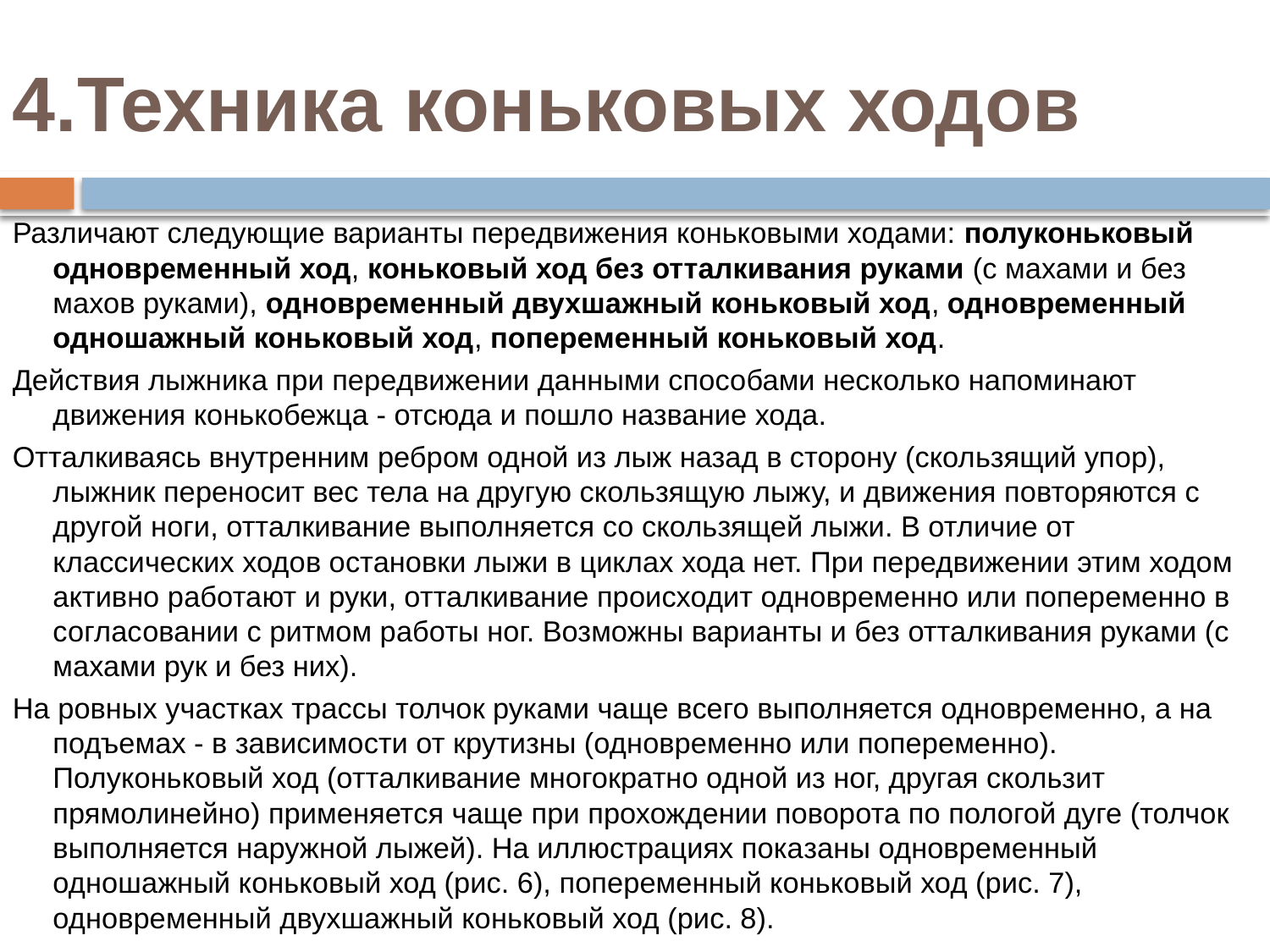

# 4.Техника коньковых ходов
Различают следующие варианты передвижения коньковыми ходами: полуконьковый одновременный ход, коньковый ход без отталкивания руками (с махами и без махов руками), одновременный двухшажный коньковый ход, одновременный одношажный коньковый ход, попеременный коньковый ход.
Действия лыжника при передвижении данными способами несколько напоминают движения конькобежца - отсюда и пошло название хода.
Отталкиваясь внутренним ребром одной из лыж назад в сторону (скользящий упор), лыжник переносит вес тела на другую скользящую лыжу, и движения повторяются с другой ноги, отталкивание выполняется со скользящей лыжи. В отличие от классических ходов остановки лыжи в циклах хода нет. При передвижении этим ходом активно работают и руки, отталкивание происходит одновременно или попеременно в согласовании с ритмом работы ног. Возможны варианты и без отталкивания руками (с махами рук и без них).
На ровных участках трассы толчок руками чаще всего выполняется одновременно, а на подъемах - в зависимости от крутизны (одновременно или попеременно). Полуконьковый ход (отталкивание многократно одной из ног, другая скользит прямолинейно) применяется чаще при прохождении поворота по пологой дуге (толчок выполняется наружной лыжей). На иллюстрациях пока­заны одновременный одношажный коньковый ход (рис. 6), попеременный коньковый ход (рис. 7), одновременный двухшаж­ный коньковый ход (рис. 8).